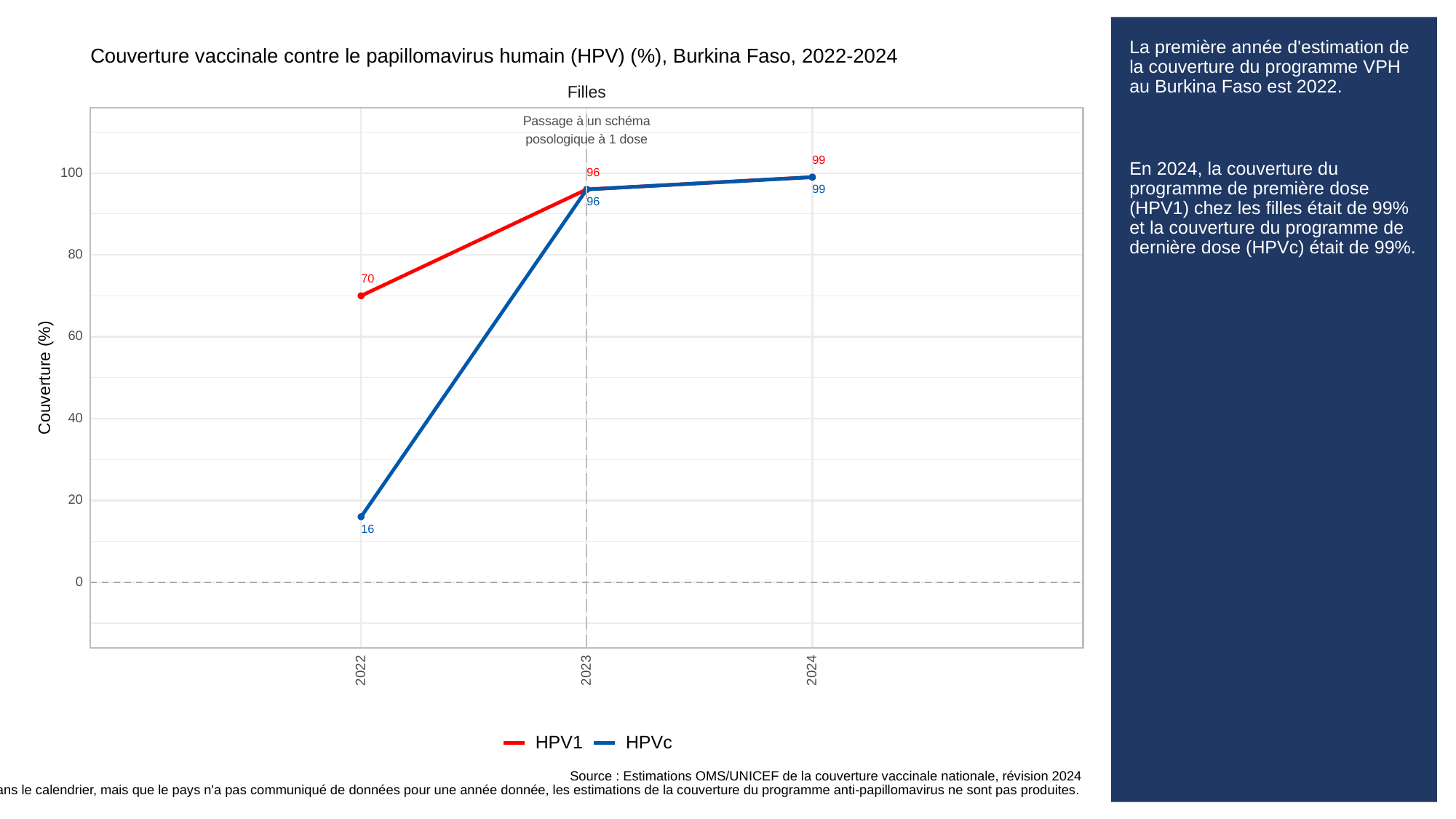

# La première année d'estimation de la couverture du programme VPH au Burkina Faso est 2022.

En 2024, la couverture du programme de première dose (HPV1) chez les filles était de 99% et la couverture du programme de dernière dose (HPVc) était de 99%.

Couverture vaccinale contre le papillomavirus humain (HPV) (%), Burkina Faso, 2022-2024
Filles

Passage à un schéma

posologique à 1 dose
99
100
96

99

96

80

70

60

Couverture (%)

40

20

16

0

2023
2022
2024
HPVc
HPV1

Source : Estimations OMS/UNICEF de la couverture vaccinale nationale, révision 2024
Pour certains pays, si le vaccin anti-papillomavirus figure dans le calendrier, mais que le pays n'a pas communiqué de données pour une année donnée, les estimations de la couverture du programme anti-papillomavirus ne sont pas produites.